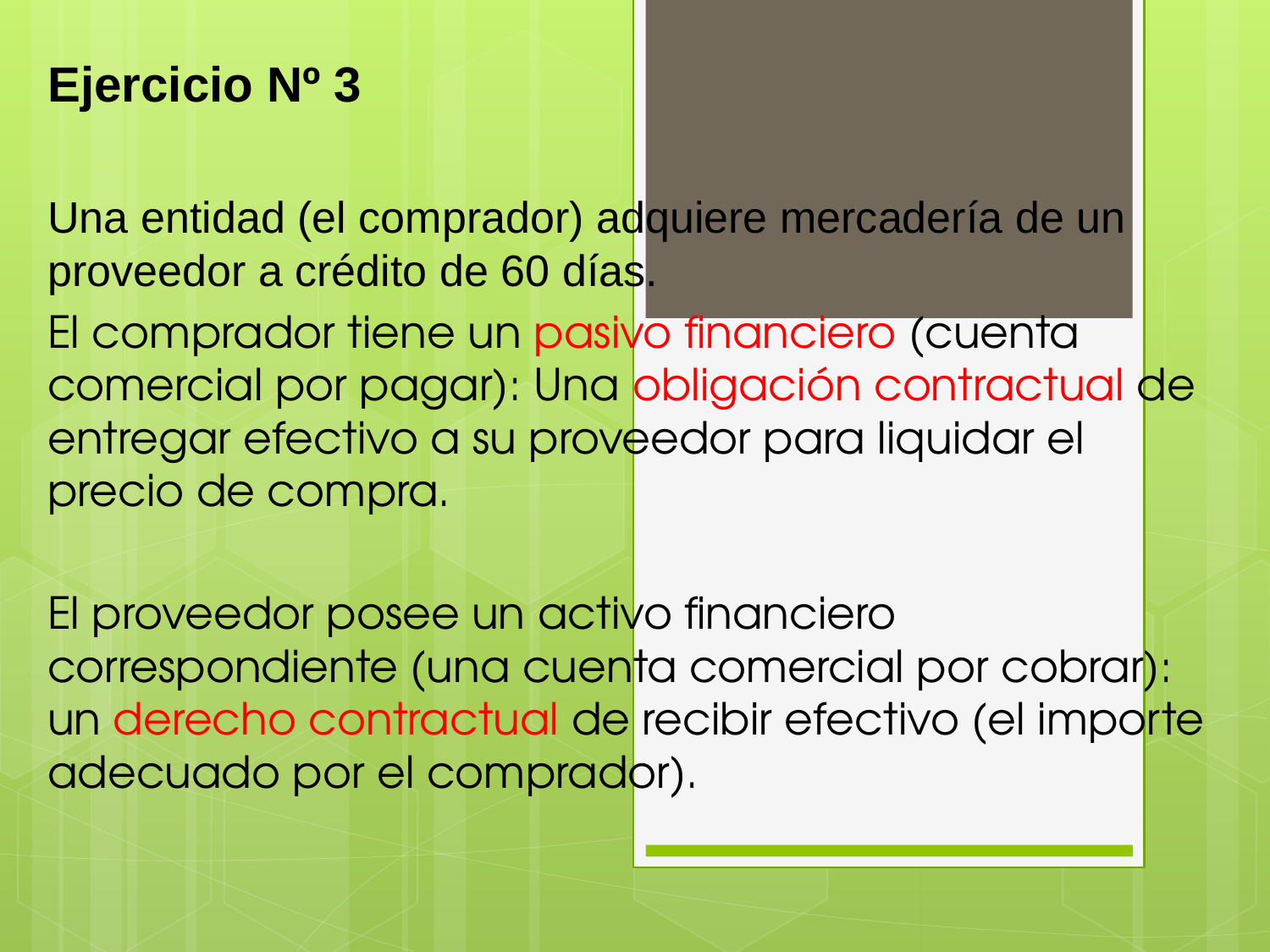

Ejercicio Nº 3

Una entidad (el comprador) adquiere mercadería de un proveedor a crédito de 60 días.
El comprador tiene un pasivo financiero (cuenta comercial por pagar): Una obligación contractual de entregar efectivo a su proveedor para liquidar el precio de compra.

El proveedor posee un activo financiero correspondiente (una cuenta comercial por cobrar): un derecho contractual de recibir efectivo (el importe adecuado por el comprador).